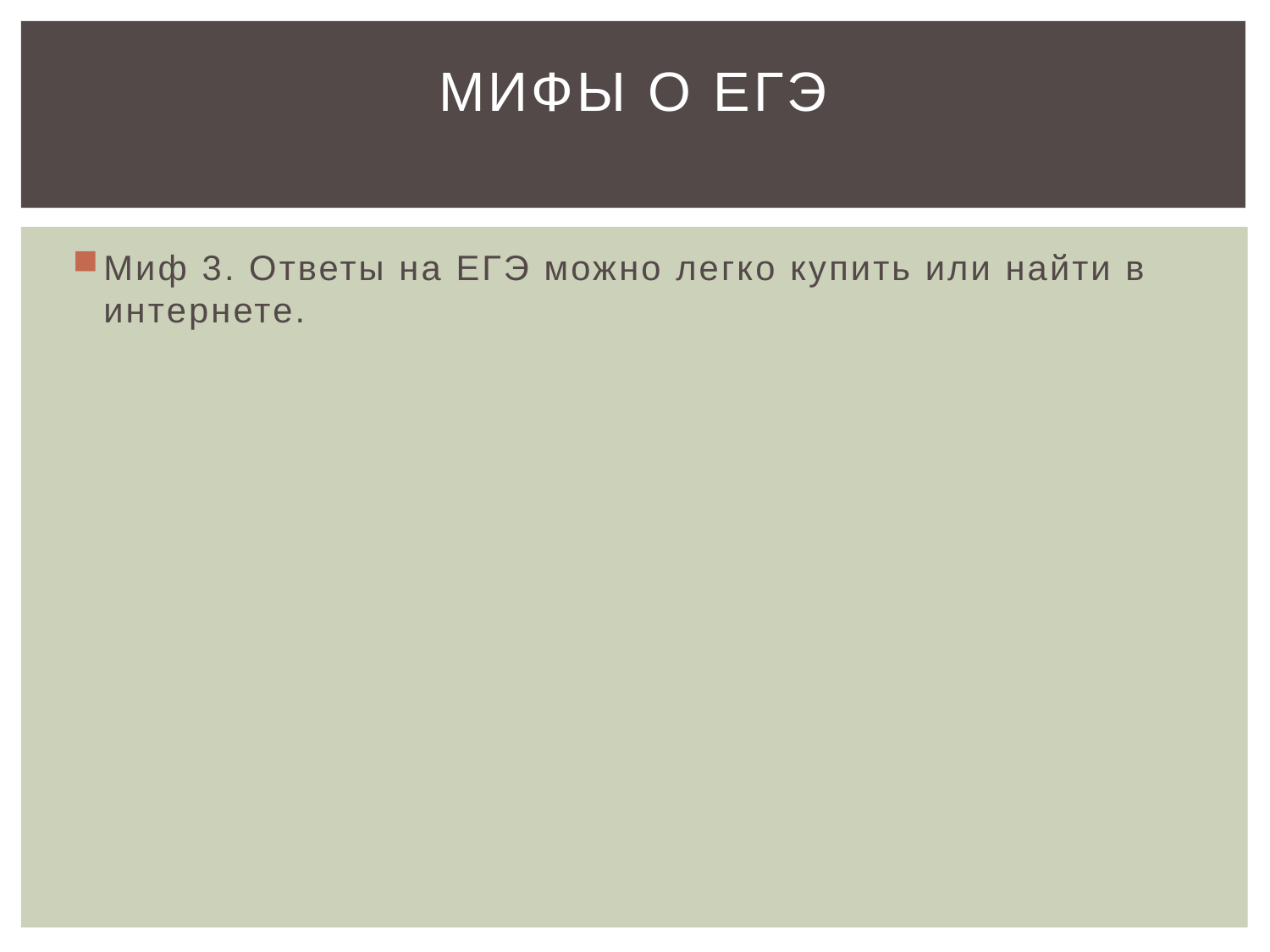

# Мифы о ЕГЭ
Миф 3. Ответы на ЕГЭ можно легко купить или найти в интернете.